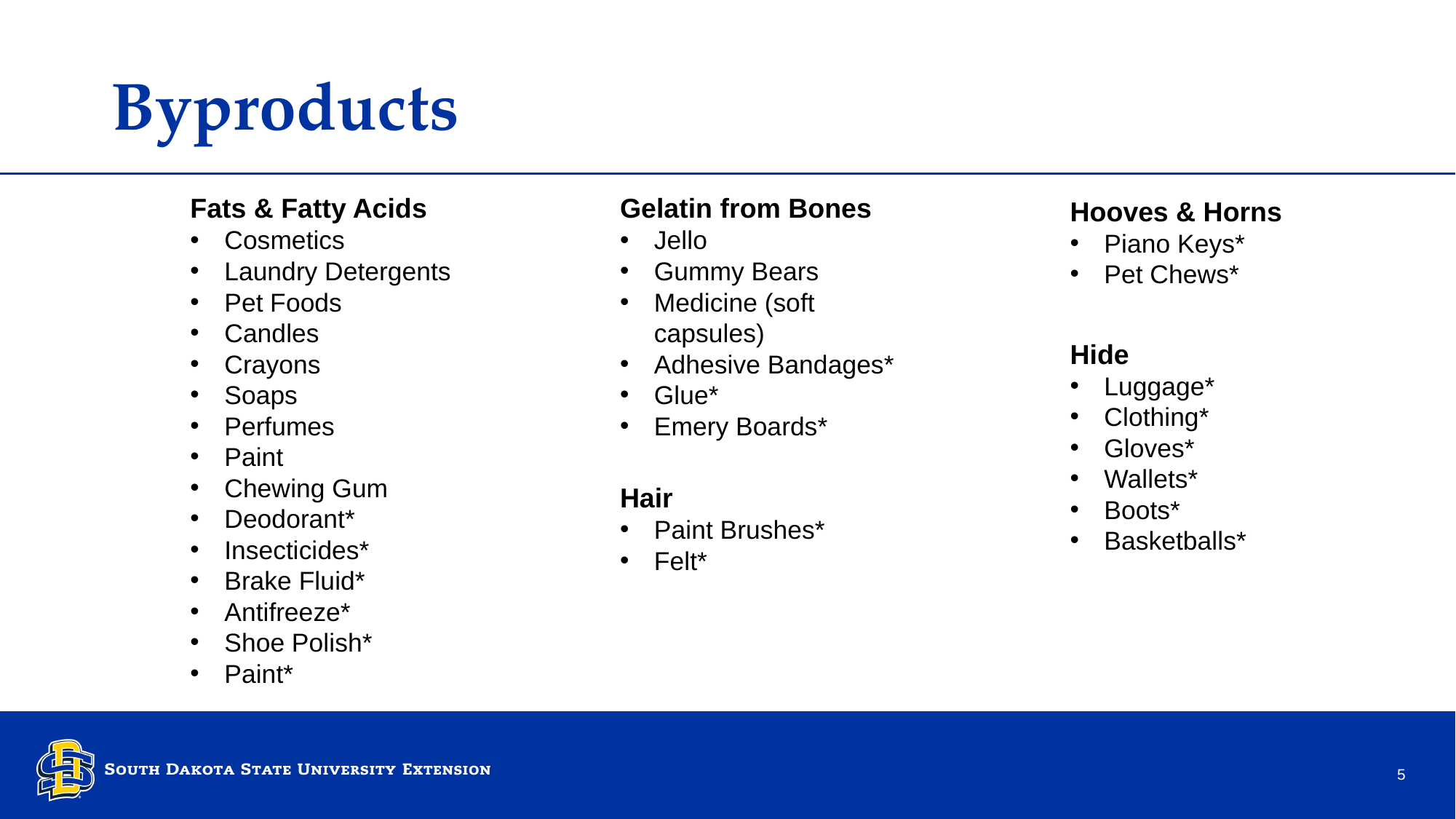

# Byproducts
Fats & Fatty Acids
Cosmetics
Laundry Detergents
Pet Foods
Candles
Crayons
Soaps
Perfumes
Paint
Chewing Gum
Deodorant*
Insecticides*
Brake Fluid*
Antifreeze*
Shoe Polish*
Paint*
Gelatin from Bones
Jello
Gummy Bears
Medicine (soft capsules)
Adhesive Bandages*
Glue*
Emery Boards*

Hooves & Horns
Piano Keys*
Pet Chews*
Hide
Luggage*
Clothing*
Gloves*
Wallets*
Boots*
Basketballs*
Hair
Paint Brushes*
Felt*